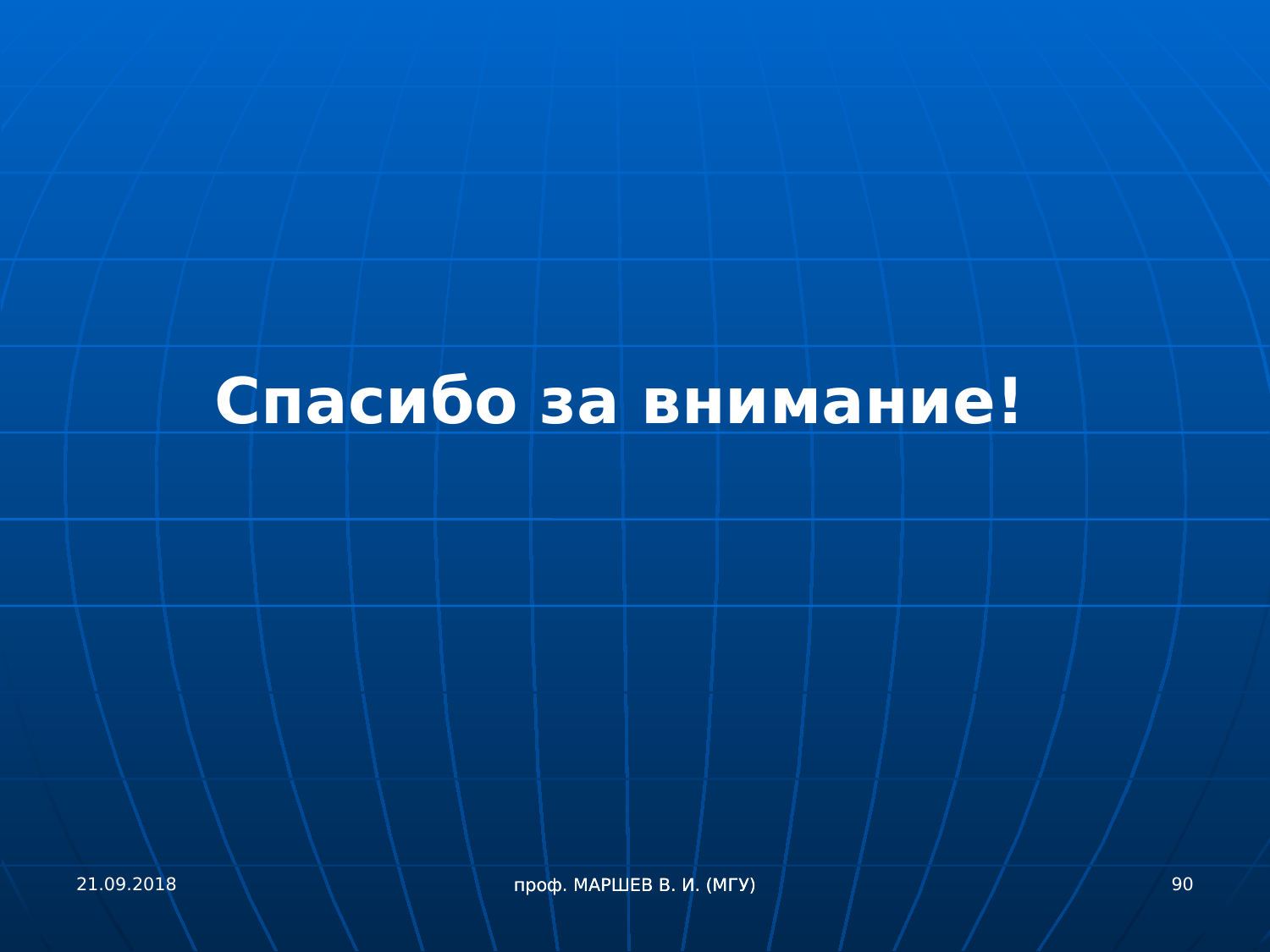

Спасибо за внимание!

21.09.2018
90
проф. МАРШЕВ В. И. (МГУ)
проф. МАРШЕВ В. И. (МГУ)